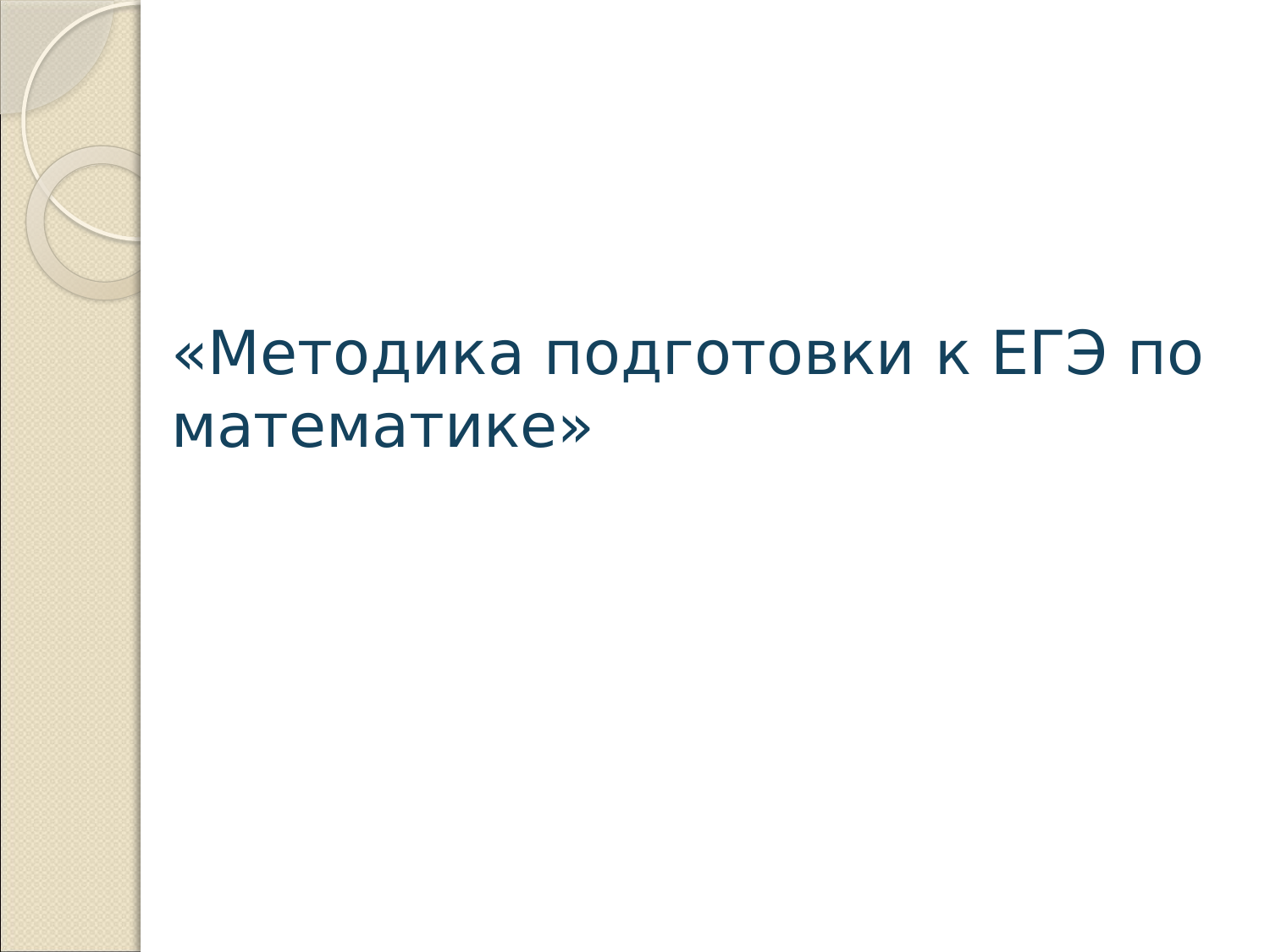

# «Методика подготовки к ЕГЭ по математике»